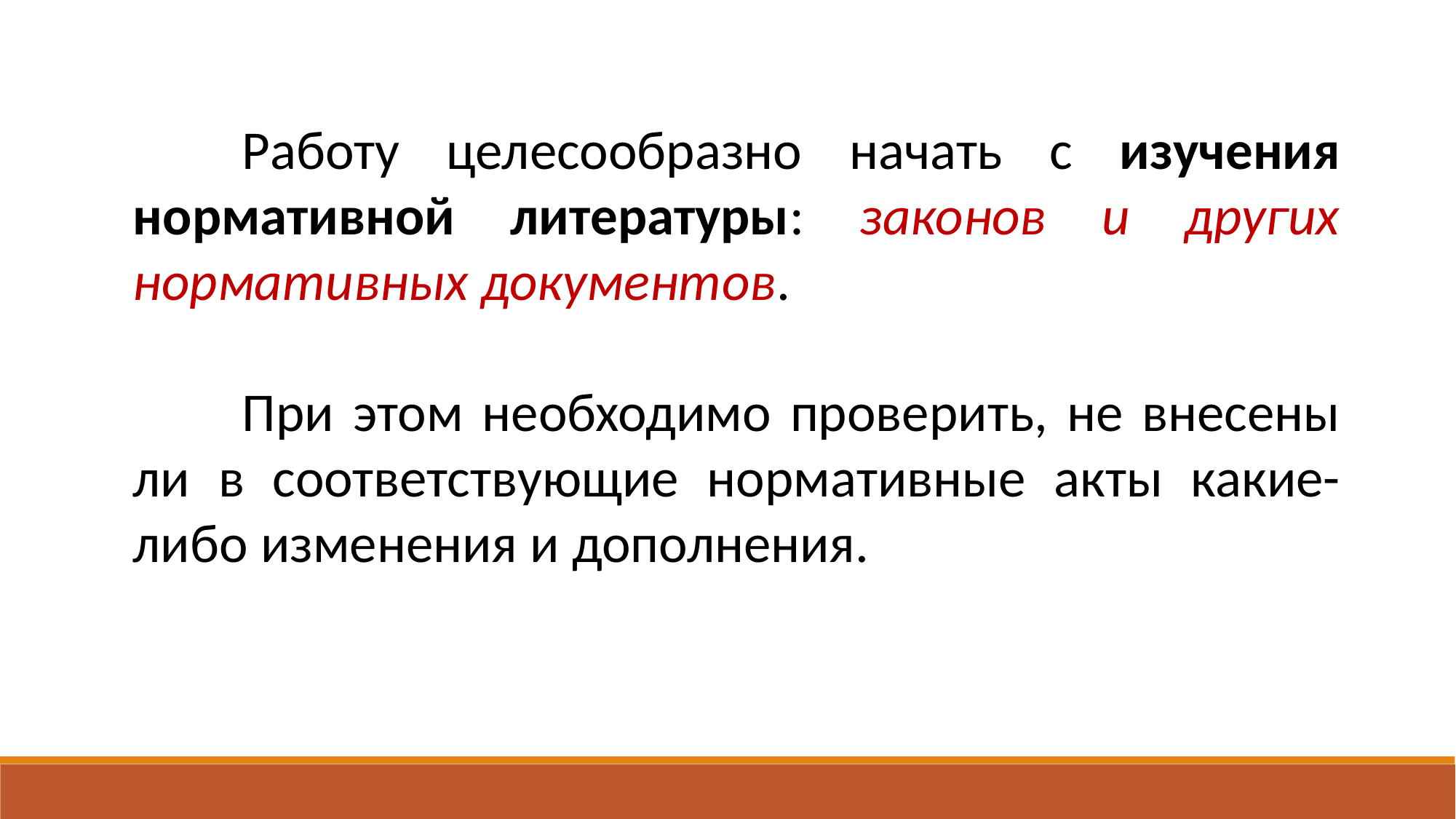

Работу целесообразно начать с изучения нормативной литературы: законов и других нормативных документов.

	При этом необходимо проверить, не внесены ли в соответствующие нормативные акты какие-либо изменения и дополнения.